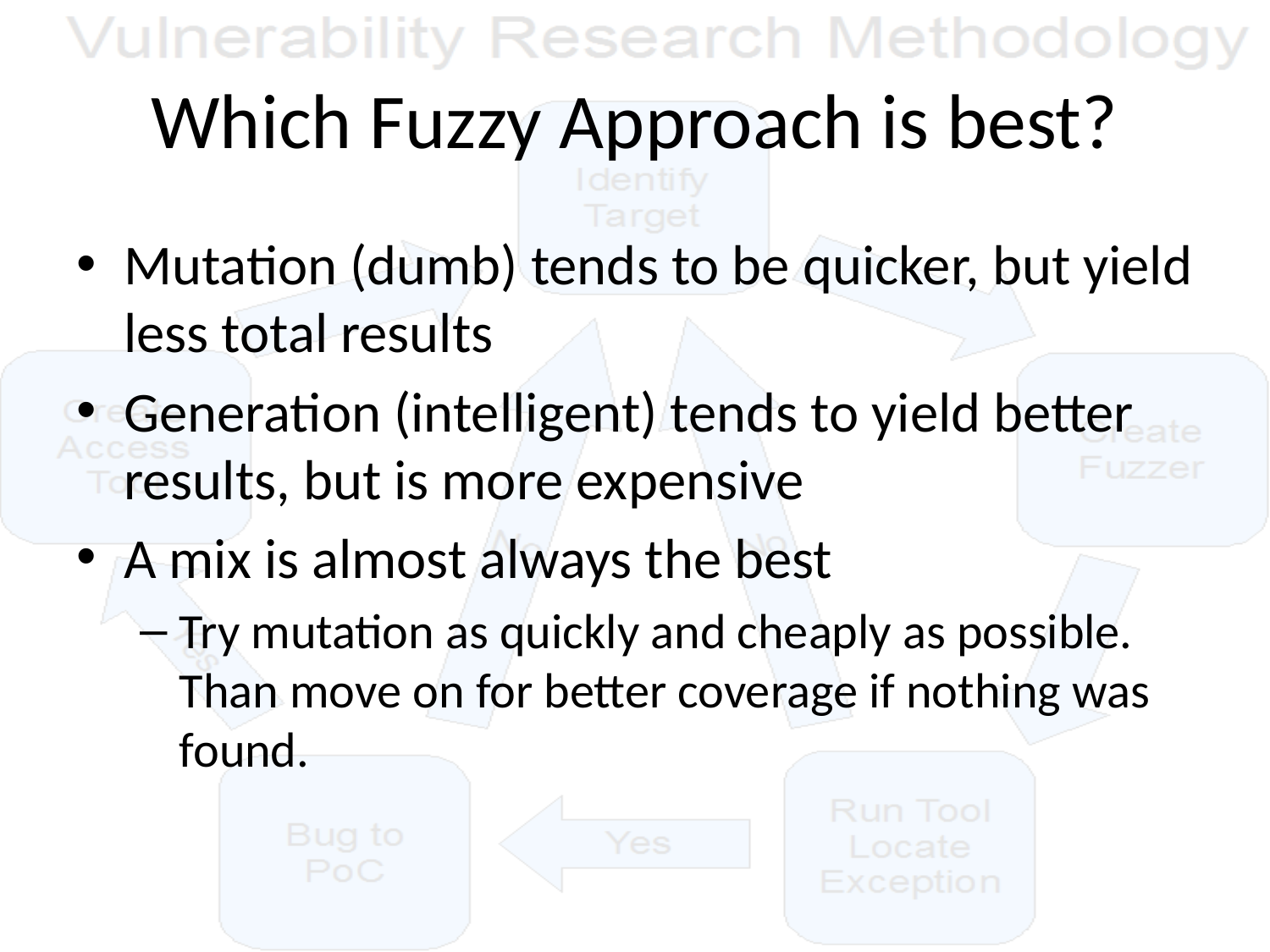

# Which Fuzzy Approach is best?
Mutation (dumb) tends to be quicker, but yield less total results
Generation (intelligent) tends to yield better results, but is more expensive
A mix is almost always the best
Try mutation as quickly and cheaply as possible.  Than move on for better coverage if nothing was found.